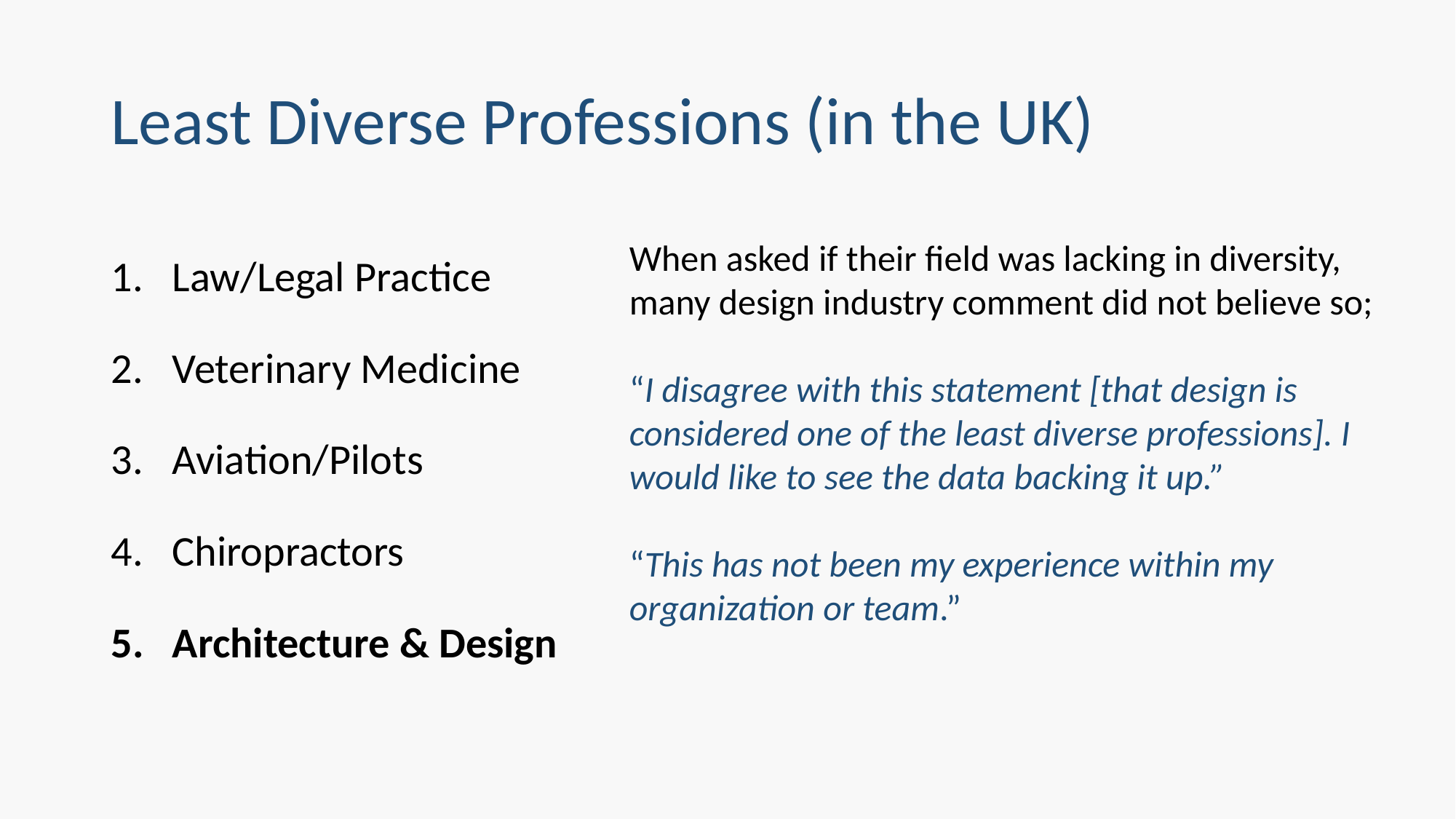

# Least Diverse Professions (in the UK)
Law/Legal Practice
Veterinary Medicine
Aviation/Pilots
Chiropractors
Architecture & Design
When asked if their field was lacking in diversity, many design industry comment did not believe so;

“I disagree with this statement [that design is considered one of the least diverse professions]. I would like to see the data backing it up.”

“This has not been my experience within my organization or team.”